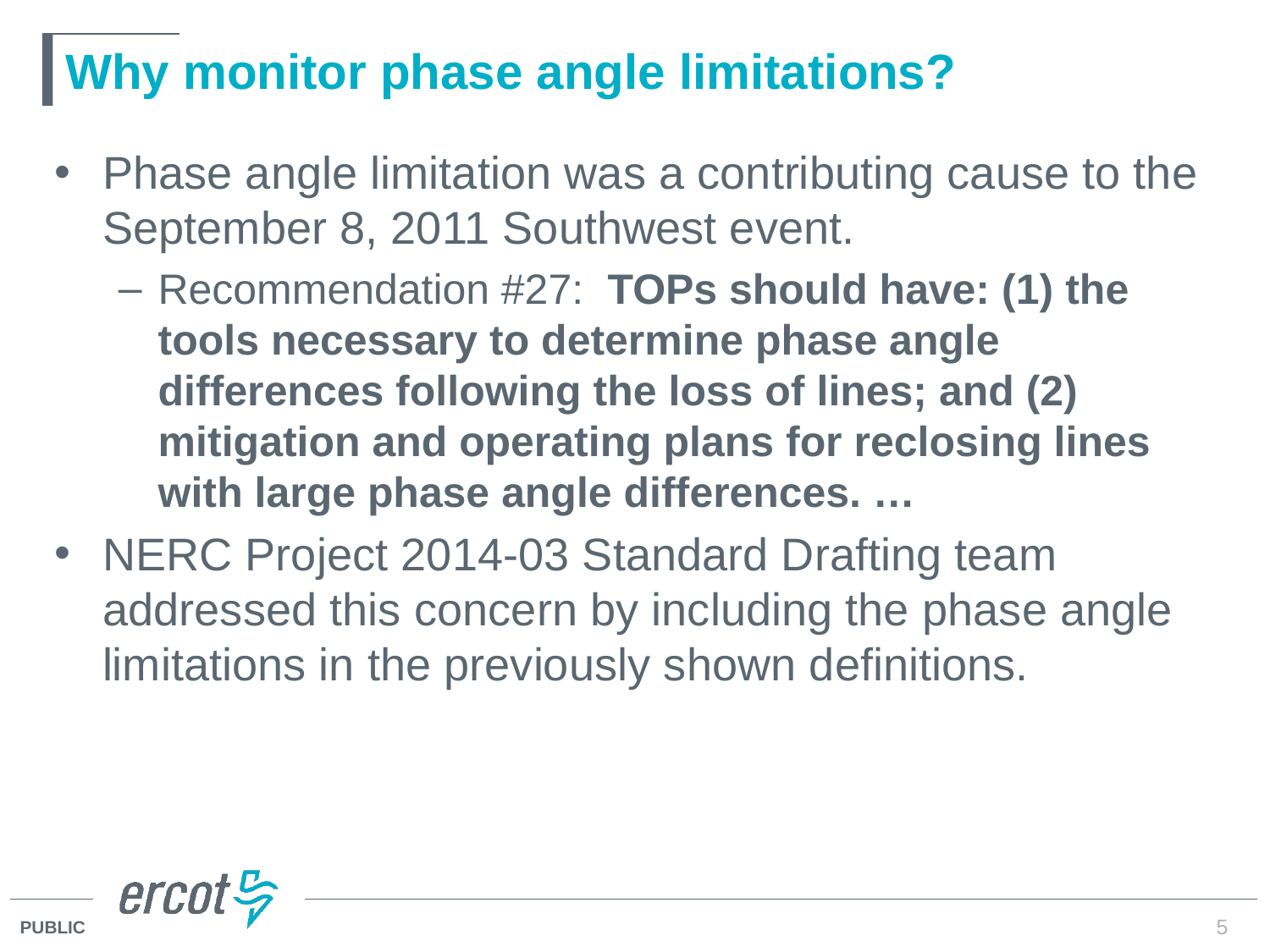

# Why monitor phase angle limitations?
Phase angle limitation was a contributing cause to the September 8, 2011 Southwest event.
Recommendation #27:  TOPs should have: (1) the tools necessary to determine phase angle differences following the loss of lines; and (2) mitigation and operating plans for reclosing lines with large phase angle differences. …
NERC Project 2014-03 Standard Drafting team addressed this concern by including the phase angle limitations in the previously shown definitions.

5